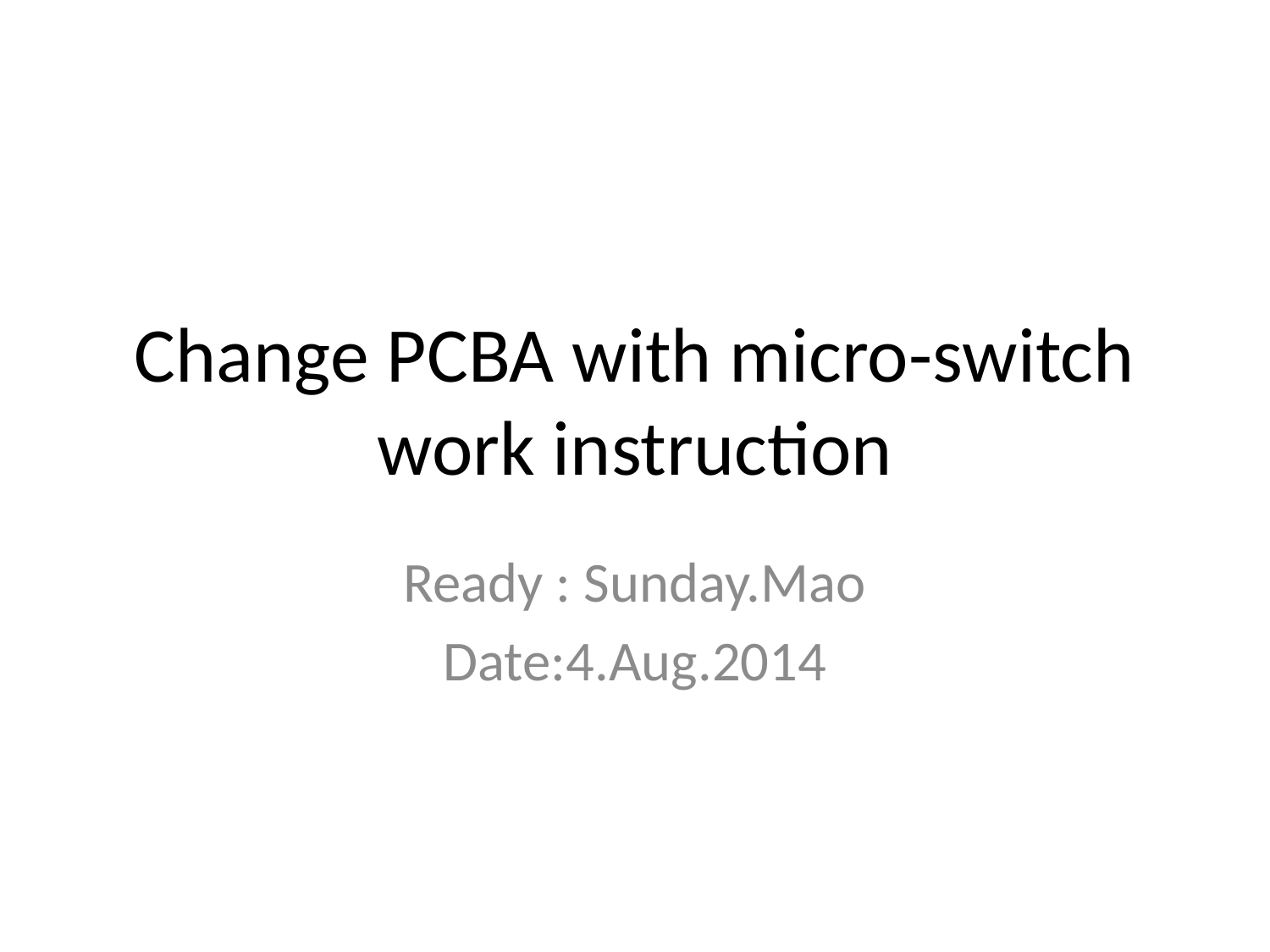

# Change PCBA with micro-switch work instruction
Ready : Sunday.Mao
Date:4.Aug.2014